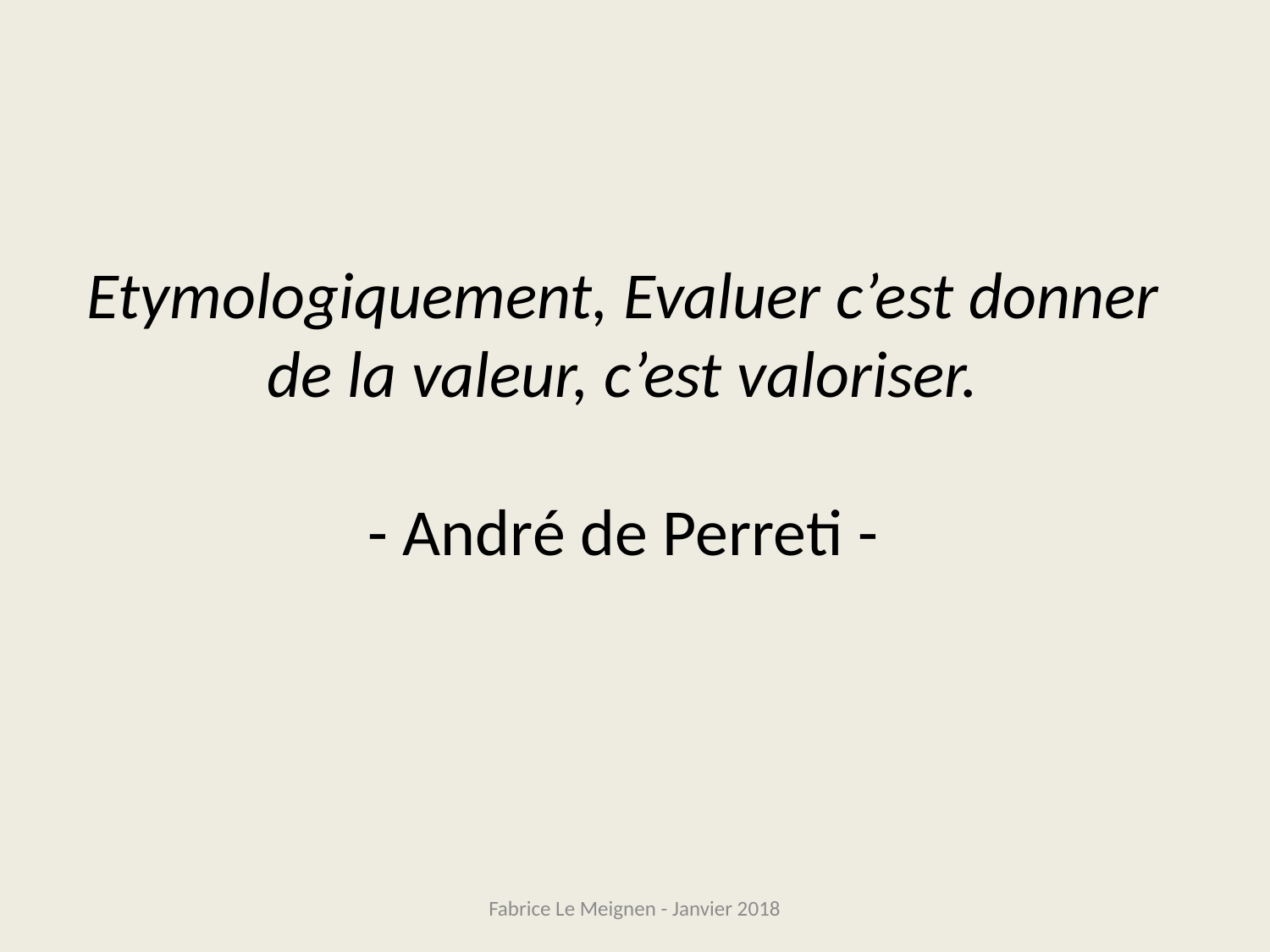

# Etymologiquement, Evaluer c’est donner de la valeur, c’est valoriser. - André de Perreti -
Fabrice Le Meignen - Janvier 2018